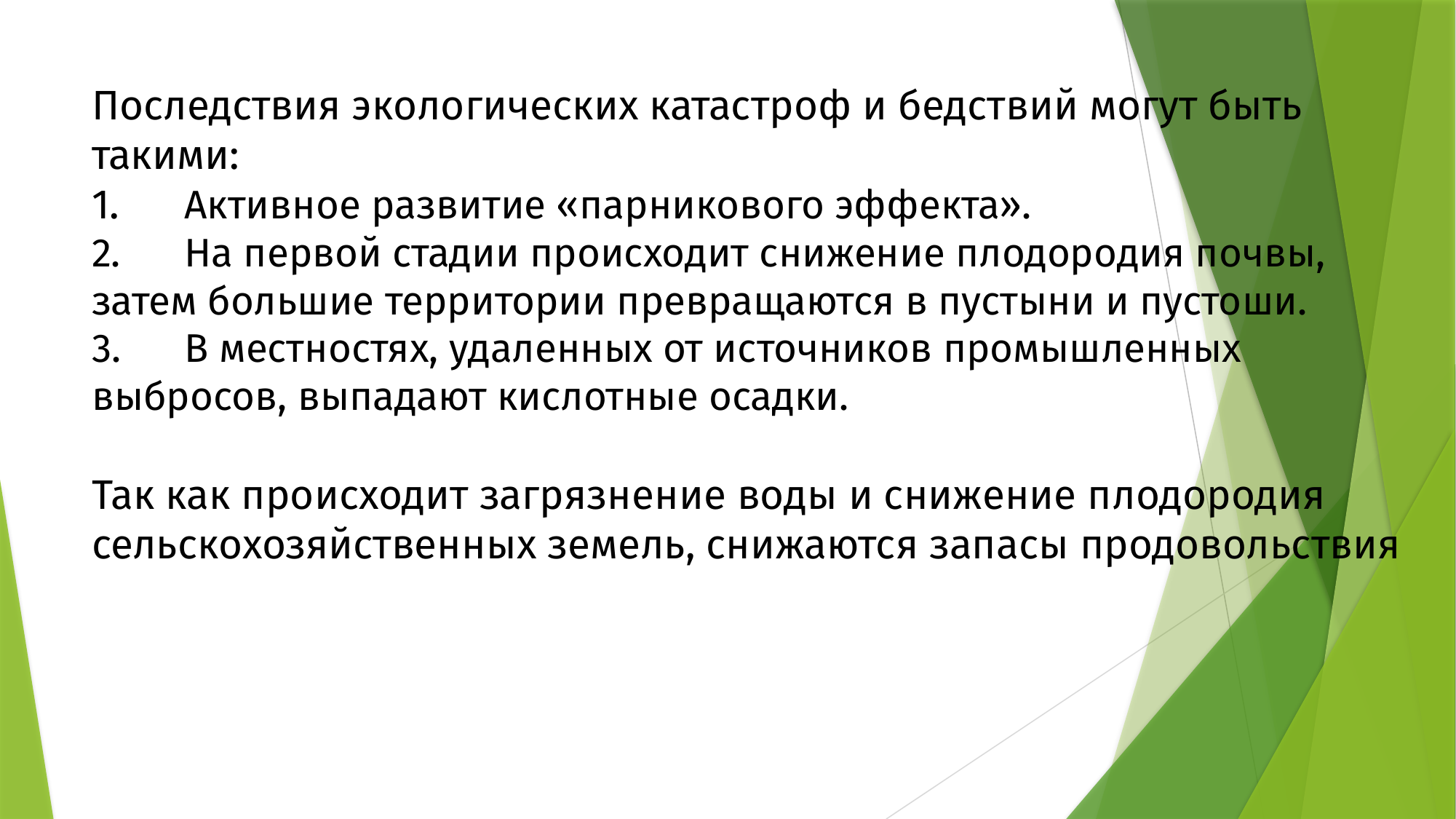

# Последствия экологических катастроф и бедствий могут быть такими: 1.	Активное развитие «парникового эффекта». 2.	На первой стадии происходит снижение плодородия почвы, затем большие территории превращаются в пустыни и пустоши. 3.	В местностях, удаленных от источников промышленных выбросов, выпадают кислотные осадки. Так как происходит загрязнение воды и снижение плодородия сельскохозяйственных земель, снижаются запасы продовольствия